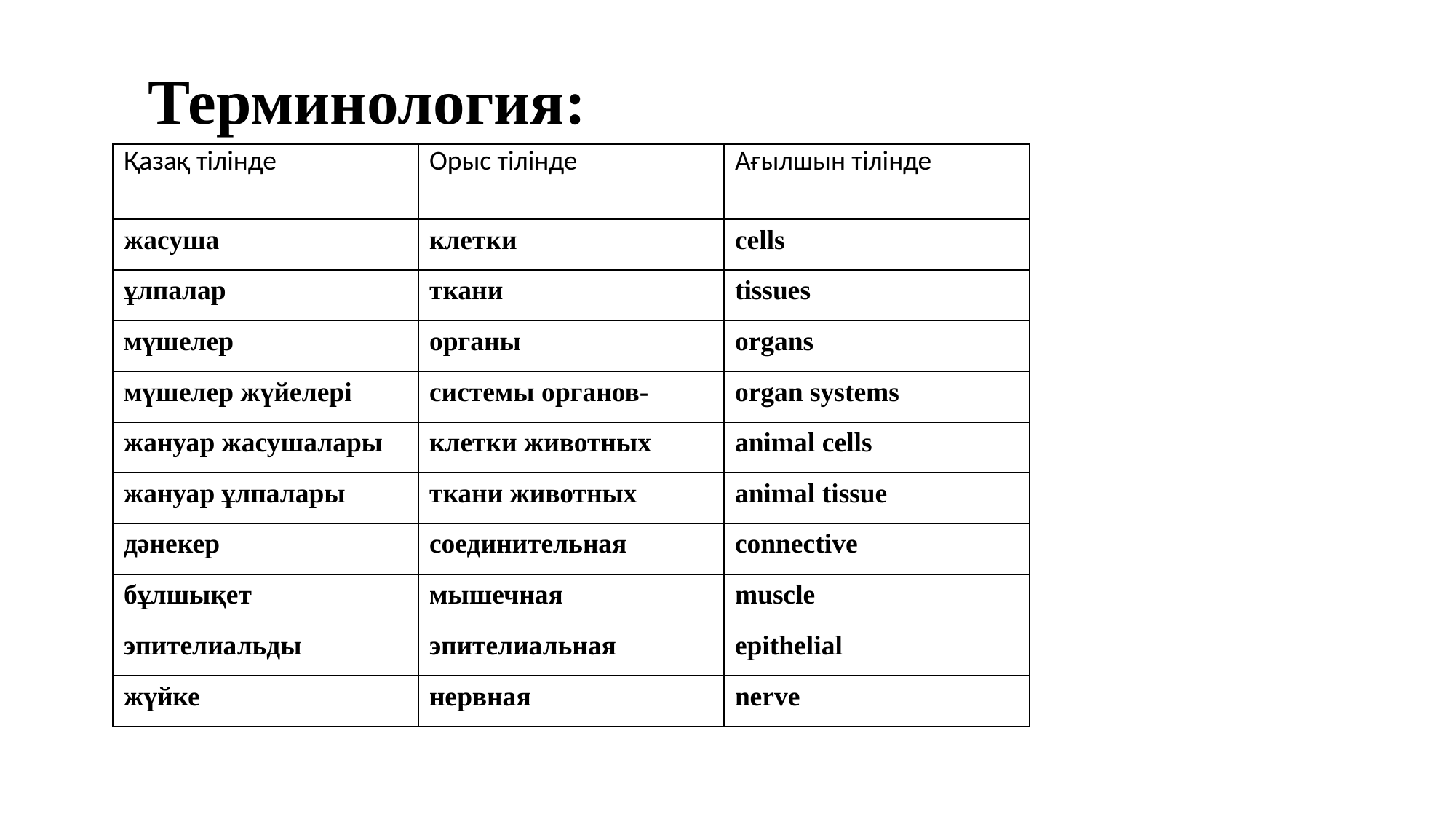

# Терминология:

| Қазақ тілінде | Орыс тілінде | Ағылшын тілінде |
| --- | --- | --- |
| жасуша | клетки | cells |
| ұлпалар | ткани | tissues |
| мүшелер | органы | organs |
| мүшелер жүйелері | системы органов- | organ systems |
| жануар жасушалары | клетки животных | animal cells |
| жануар ұлпалары | ткани животных | animal tissue |
| дәнекер | соединительная | connective |
| бұлшықет | мышечная | muscle |
| эпителиальды | эпителиальная | epithelial |
| жүйке | нервная | nerve |